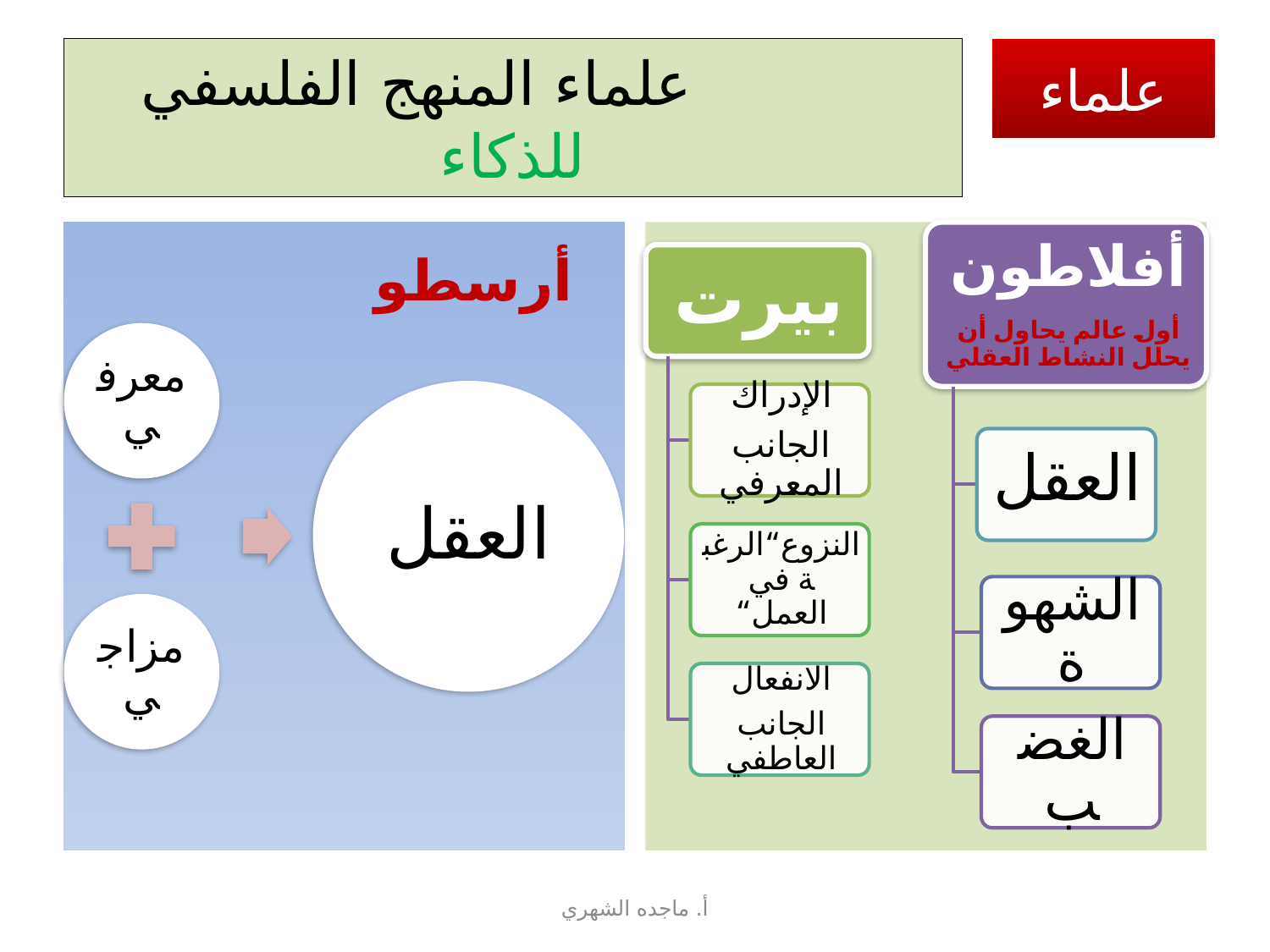

# علماء المنهج الفلسفي للذكاء
علماء
معرفي

مزاجي

العقل
بيرت
الإدراك
الجانب المعرفي
النزوع“الرغبة في العمل“
الانفعال
الجانب العاطفي
أفلاطون
أول عالم يحاول أن يحلل النشاط العقلي

العقل

الشهوة
الغضب
أرسطو
أ. ماجده الشهري